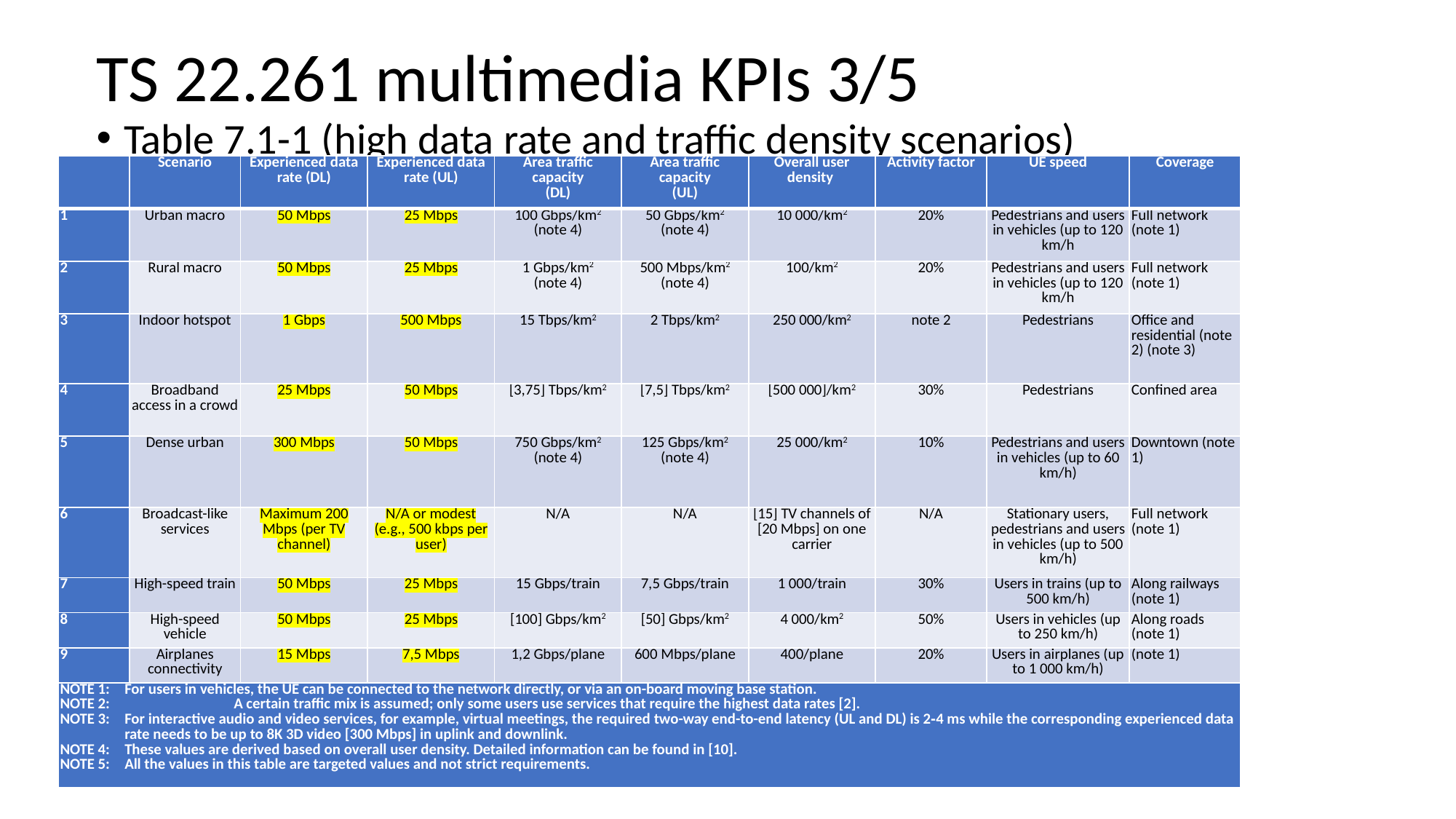

# TS 22.261 multimedia KPIs 3/5
Table 7.1-1 (high data rate and traffic density scenarios)

|  | Scenario | Experienced data rate (DL) | Experienced data rate (UL) | Area traffic capacity (DL) | Area traffic capacity (UL) | Overall user density | Activity factor | UE speed | Coverage |
| --- | --- | --- | --- | --- | --- | --- | --- | --- | --- |
| 1 | Urban macro | 50 Mbps | 25 Mbps | 100 Gbps/km2 (note 4) | 50 Gbps/km2 (note 4) | 10 000/km2 | 20% | Pedestrians and users in vehicles (up to 120 km/h | Full network (note 1) |
| 2 | Rural macro | 50 Mbps | 25 Mbps | 1 Gbps/km2 (note 4) | 500 Mbps/km2 (note 4) | 100/km2 | 20% | Pedestrians and users in vehicles (up to 120 km/h | Full network (note 1) |
| 3 | Indoor hotspot | 1 Gbps | 500 Mbps | 15 Tbps/km2 | 2 Tbps/km2 | 250 000/km2 | note 2 | Pedestrians | Office and residential (note 2) (note 3) |
| 4 | Broadband access in a crowd | 25 Mbps | 50 Mbps | [3,75] Tbps/km2 | [7,5] Tbps/km2 | [500 000]/km2 | 30% | Pedestrians | Confined area |
| 5 | Dense urban | 300 Mbps | 50 Mbps | 750 Gbps/km2 (note 4) | 125 Gbps/km2 (note 4) | 25 000/km2 | 10% | Pedestrians and users in vehicles (up to 60 km/h) | Downtown (note 1) |
| 6 | Broadcast-like services | Maximum 200 Mbps (per TV channel) | N/A or modest (e.g., 500 kbps per user) | N/A | N/A | [15] TV channels of [20 Mbps] on one carrier | N/A | Stationary users, pedestrians and users in vehicles (up to 500 km/h) | Full network (note 1) |
| 7 | High-speed train | 50 Mbps | 25 Mbps | 15 Gbps/train | 7,5 Gbps/train | 1 000/train | 30% | Users in trains (up to 500 km/h) | Along railways (note 1) |
| 8 | High-speed vehicle | 50 Mbps | 25 Mbps | [100] Gbps/km2 | [50] Gbps/km2 | 4 000/km2 | 50% | Users in vehicles (up to 250 km/h) | Along roads (note 1) |
| 9 | Airplanes connectivity | 15 Mbps | 7,5 Mbps | 1,2 Gbps/plane | 600 Mbps/plane | 400/plane | 20% | Users in airplanes (up to 1 000 km/h) | (note 1) |
| NOTE 1: For users in vehicles, the UE can be connected to the network directly, or via an on-board moving base station. NOTE 2: A certain traffic mix is assumed; only some users use services that require the highest data rates [2]. NOTE 3: For interactive audio and video services, for example, virtual meetings, the required two-way end-to-end latency (UL and DL) is 2‑4 ms while the corresponding experienced data rate needs to be up to 8K 3D video [300 Mbps] in uplink and downlink. NOTE 4: These values are derived based on overall user density. Detailed information can be found in [10]. NOTE 5: All the values in this table are targeted values and not strict requirements. |  |  |  |  |  |  |  |  |  |